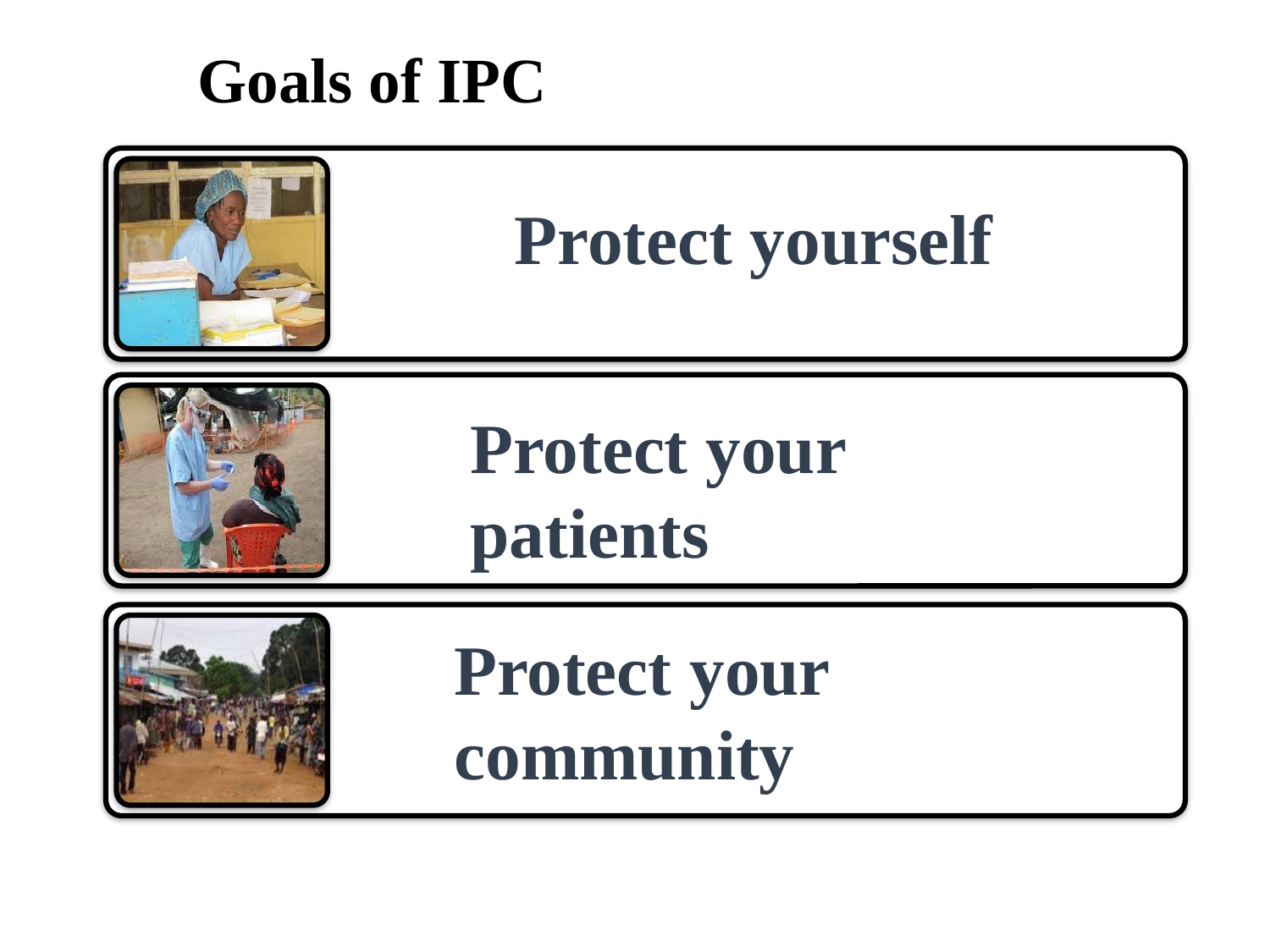

# Goals of IPC

Protect yourself

Protect your patients

Protect your community